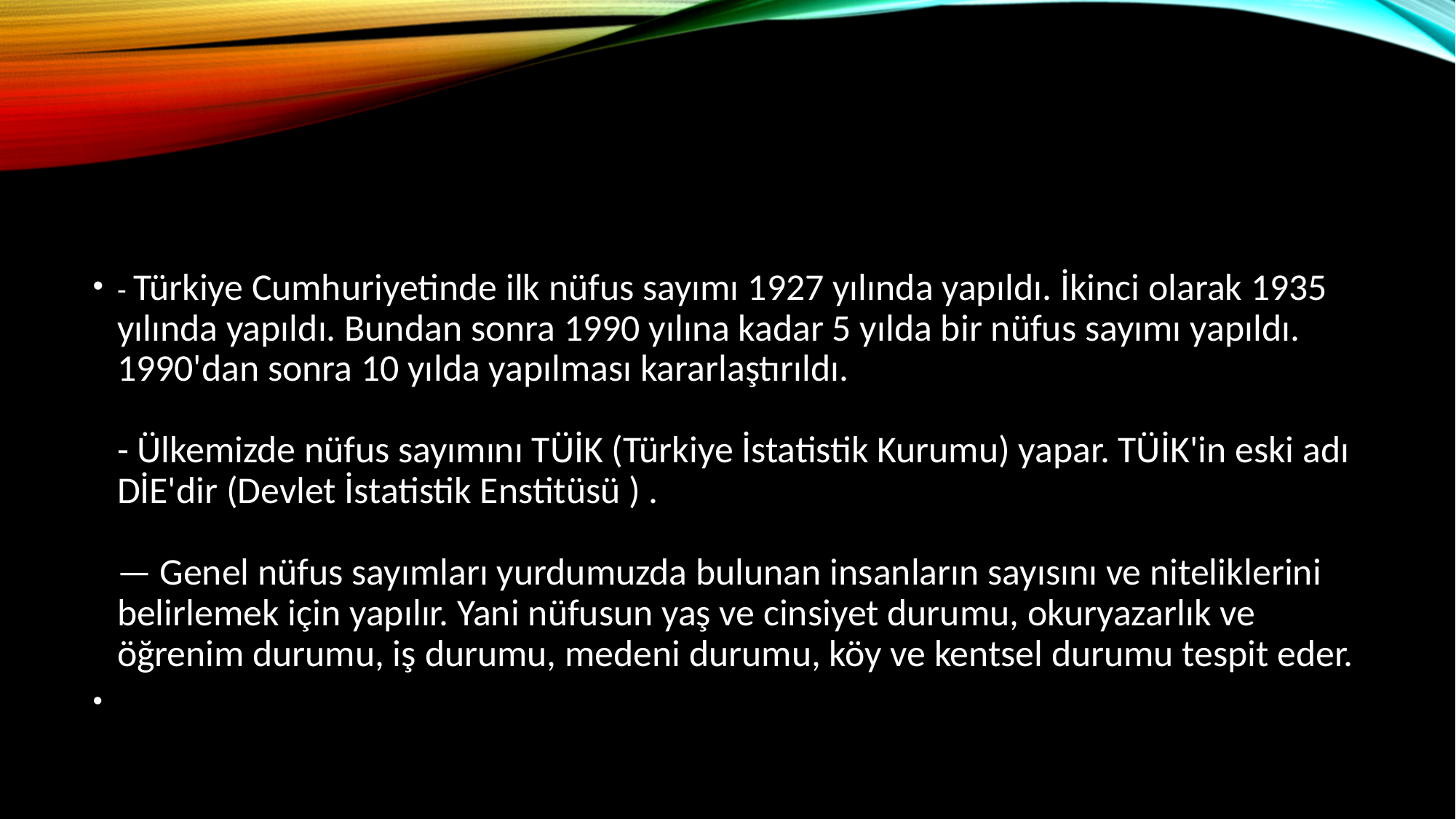

- Türkiye Cumhuriyetinde ilk nüfus sayımı 1927 yılında yapıldı. İkinci olarak 1935 yılında yapıldı. Bundan sonra 1990 yılına kadar 5 yılda bir nüfus sayımı yapıldı. 1990'dan sonra 10 yılda yapılması kararlaştırıldı.
- Ülkemizde nüfus sayımını TÜİK (Türkiye İstatistik Kurumu) yapar. TÜİK'in eski adı DİE'dir (Devlet İstatistik Enstitüsü ) .
— Genel nüfus sayımları yurdumuzda bulunan insanların sayısını ve niteliklerini belirlemek için yapılır. Yani nüfusun yaş ve cinsiyet durumu, okuryazarlık ve öğrenim durumu, iş durumu, medeni durumu, köy ve kentsel durumu tespit eder.